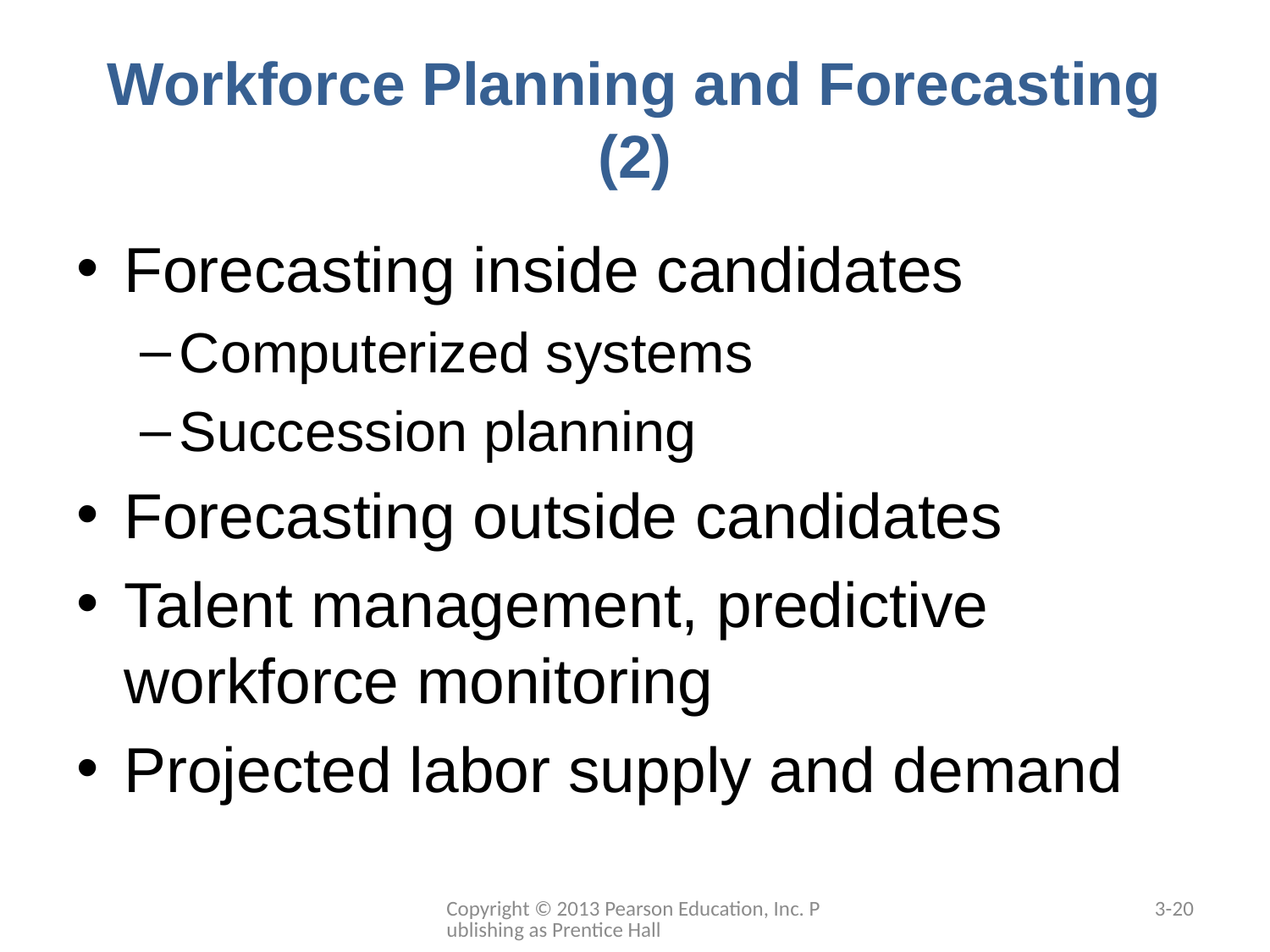

# Workforce Planning and Forecasting (2)
Forecasting inside candidates
Computerized systems
Succession planning
Forecasting outside candidates
Talent management, predictive workforce monitoring
Projected labor supply and demand

Copyright © 2013 Pearson Education, Inc. Publishing as Prentice Hall
3-20